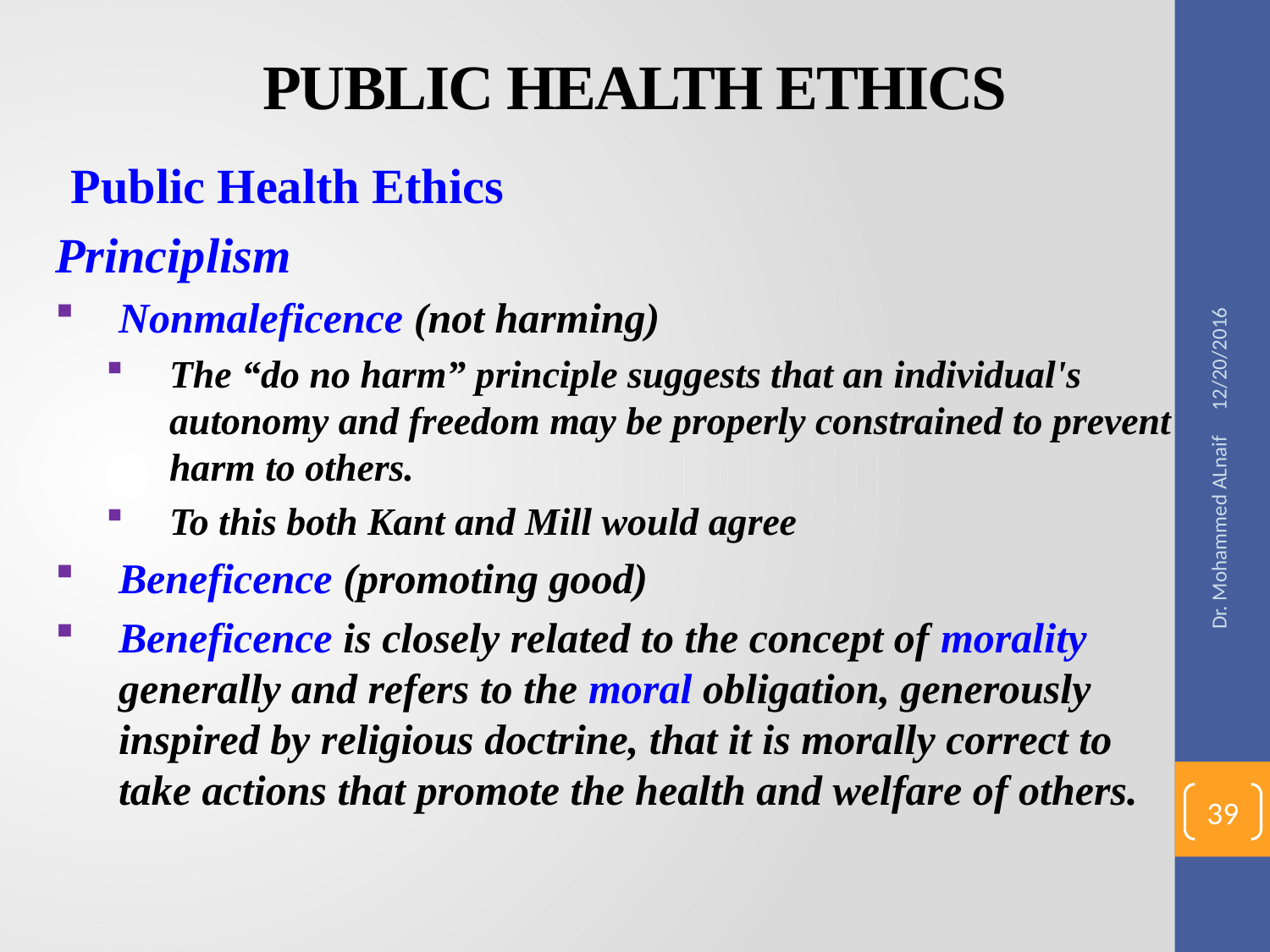

# PUBLIC HEALTH ETHICS
Public Health Ethics
Principlism
Nonmaleficence (not harming)
The “do no harm” principle suggests that an individual's autonomy and freedom may be properly constrained to prevent harm to others.
To this both Kant and Mill would agree
Beneficence (promoting good)
Beneficence is closely related to the concept of morality generally and refers to the moral obligation, generously inspired by religious doctrine, that it is morally correct to take actions that promote the health and welfare of others.
12/20/2016
Dr. Mohammed ALnaif
39